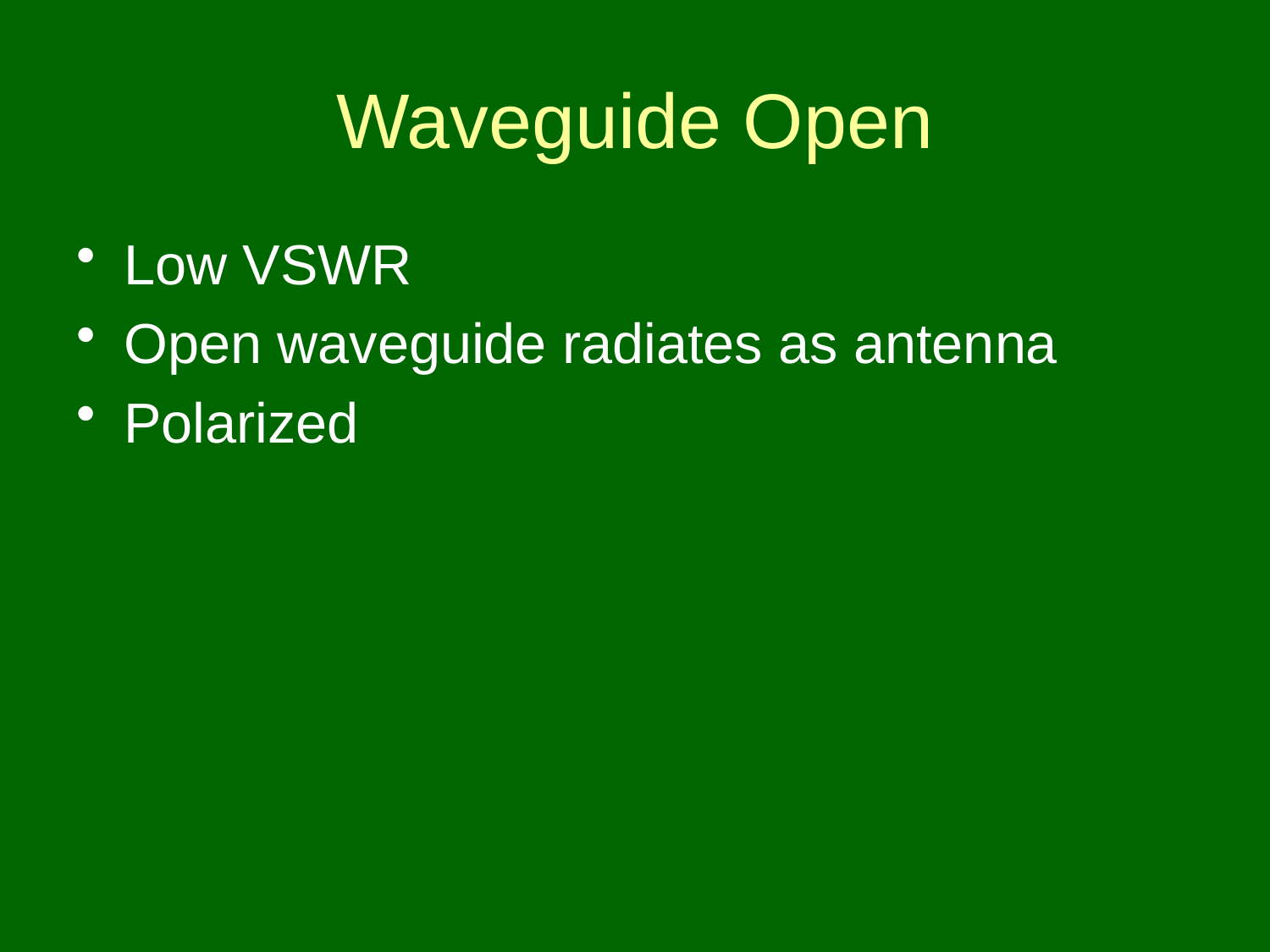

# Waveguide Open
Low VSWR
Open waveguide radiates as antenna
Polarized